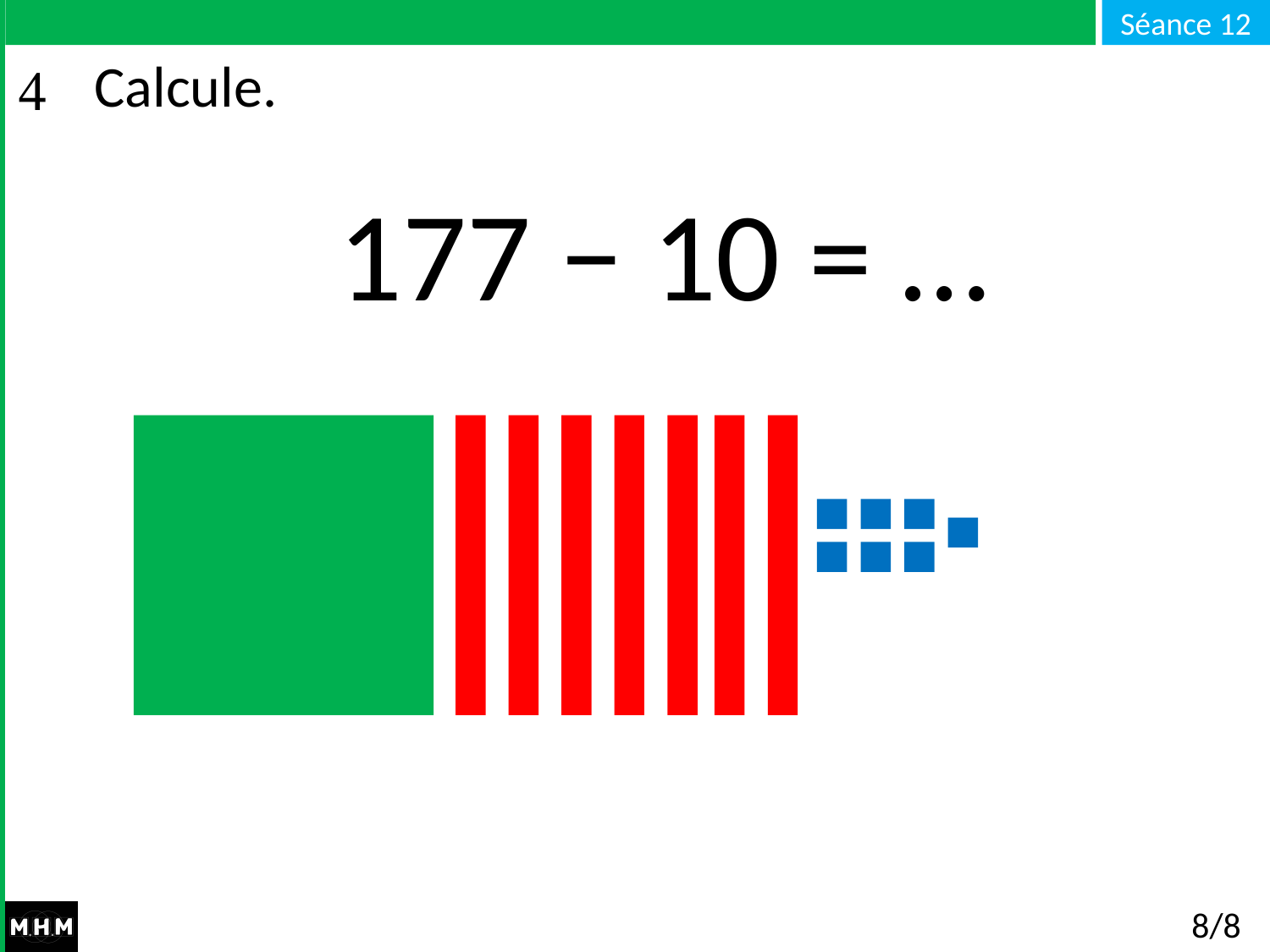

# Calcule.
177 − 10 = …

8/8